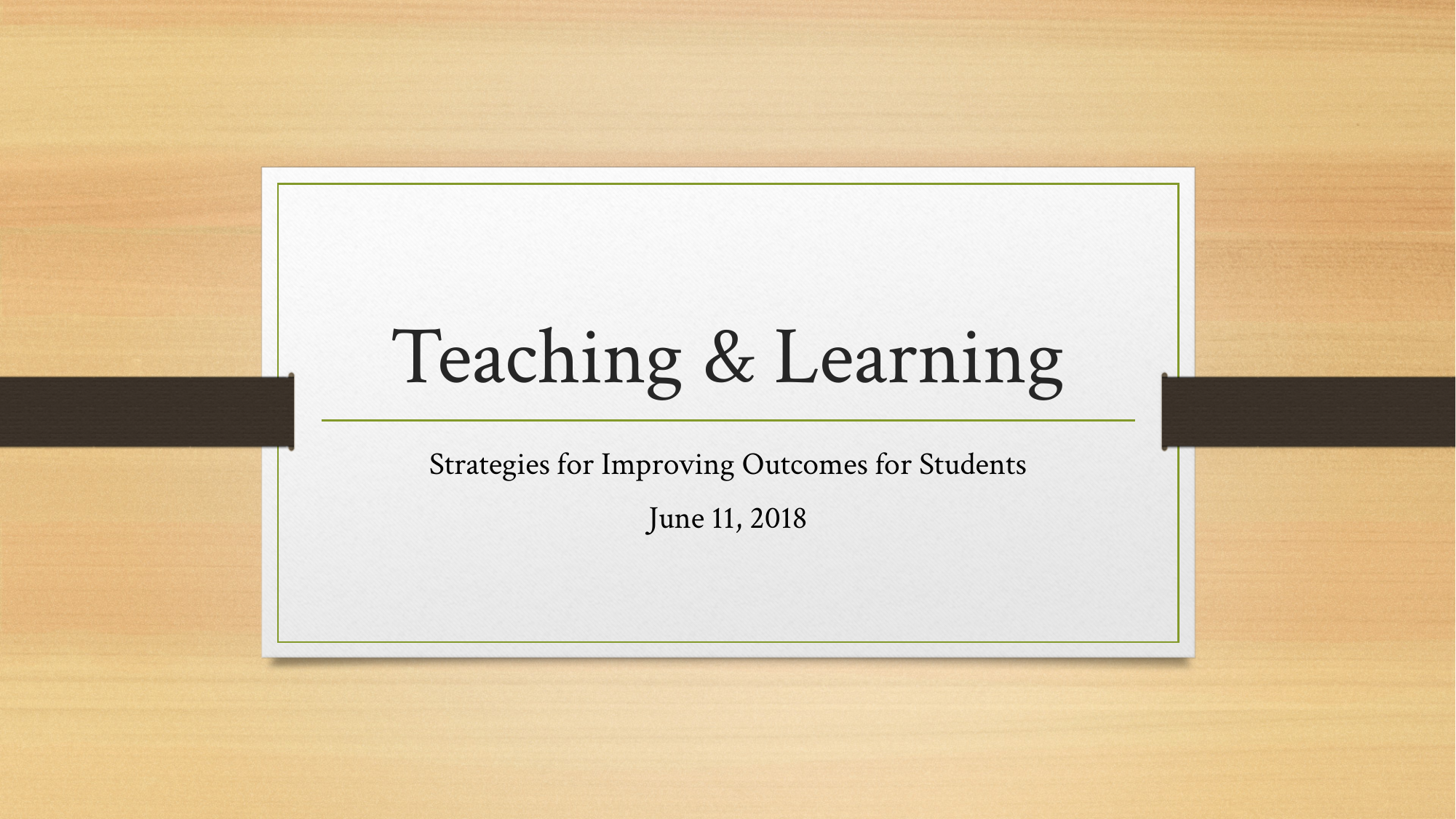

# Teaching & Learning
Strategies for Improving Outcomes for Students
June 11, 2018